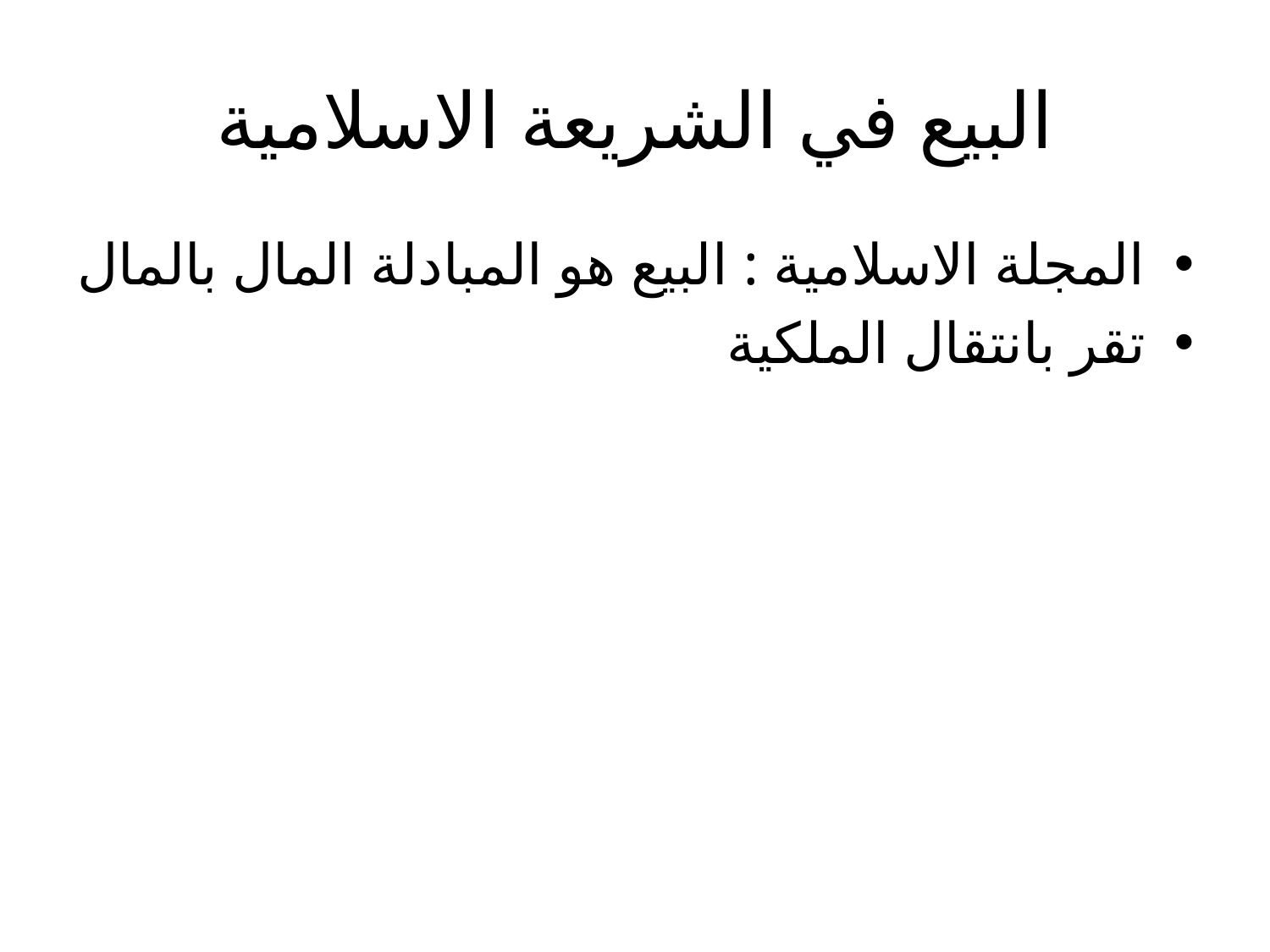

# البيع في الشريعة الاسلامية
المجلة الاسلامية : البيع هو المبادلة المال بالمال
تقر بانتقال الملكية